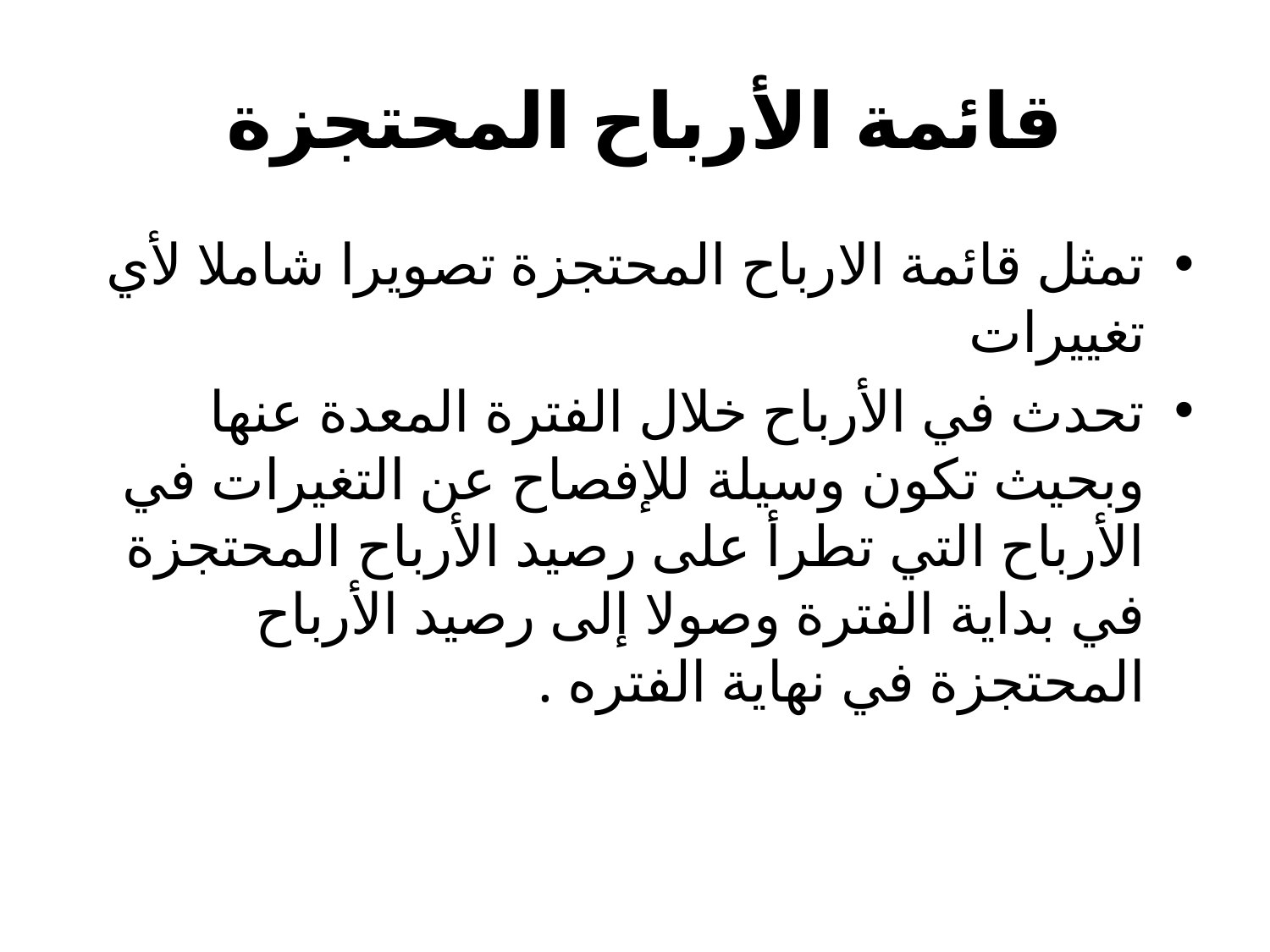

# قائمة الأرباح المحتجزة
تمثل قائمة الارباح المحتجزة تصويرا شاملا لأي تغييرات
تحدث في الأرباح خلال الفترة المعدة عنها وبحيث تكون وسيلة للإفصاح عن التغيرات في الأرباح التي تطرأ على رصيد الأرباح المحتجزة في بداية الفترة وصولا إلى رصيد الأرباح المحتجزة في نهاية الفتره .